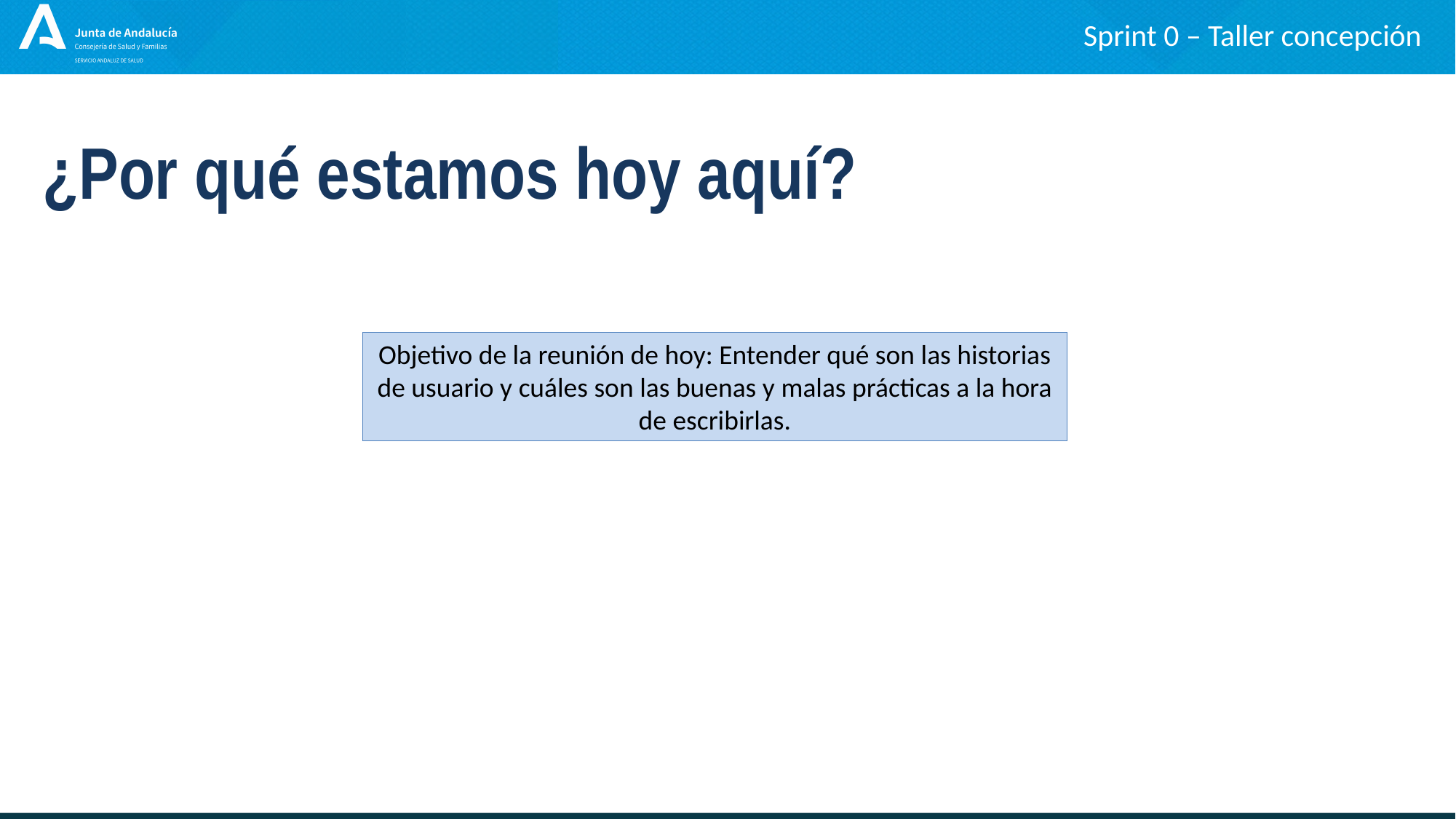

Sprint 0 – Taller concepción
¿Por qué estamos hoy aquí?
Objetivo de la reunión de hoy: Entender qué son las historias de usuario y cuáles son las buenas y malas prácticas a la hora de escribirlas.